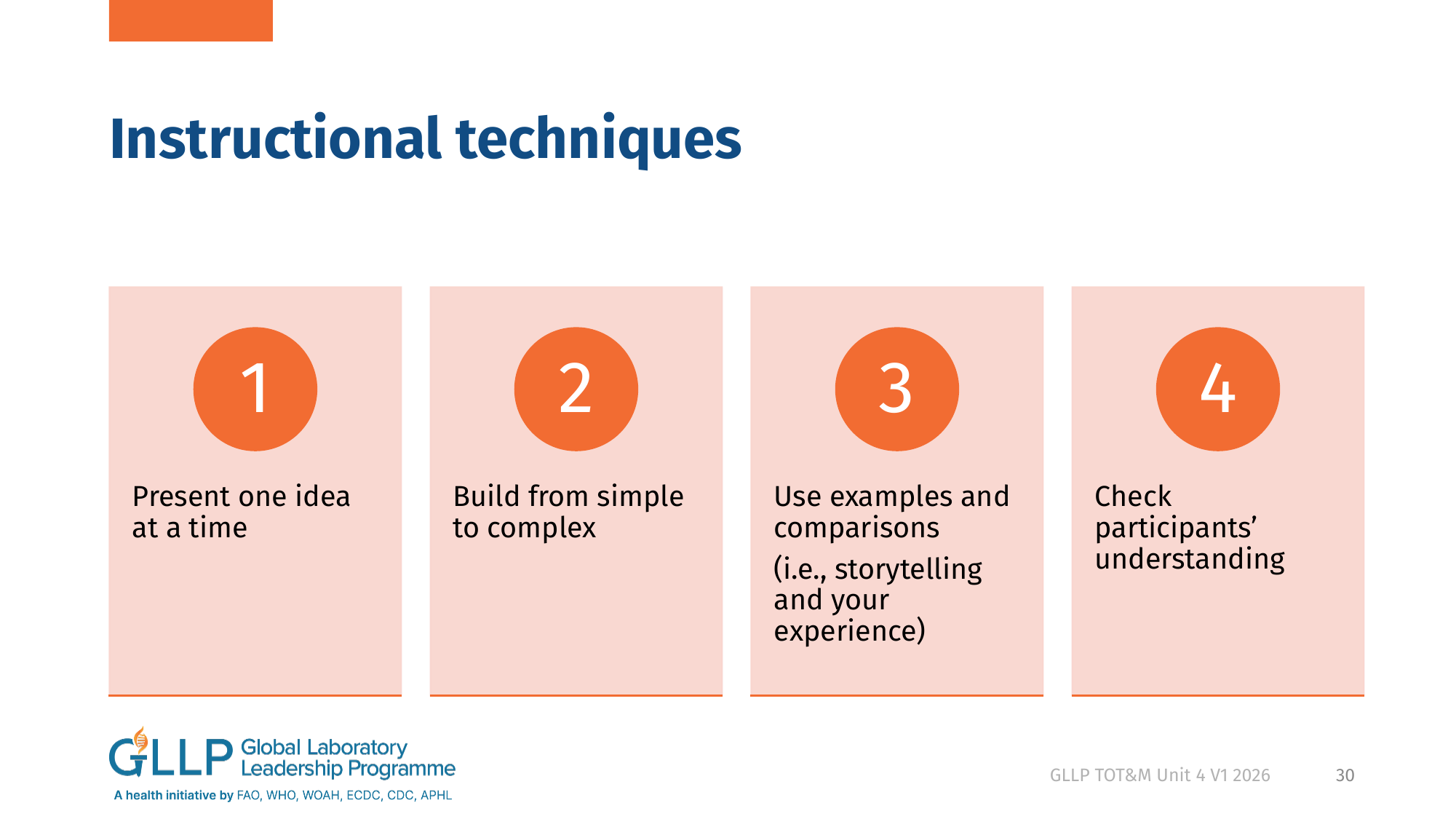

# Instructional techniques
Present one idea at a time
1
Build from simple to complex
2
Use examples and comparisons
(i.e., storytelling and your experience)
3
Check participants’ understanding
4
GLLP TOT&M Unit 4 V1 2026
30